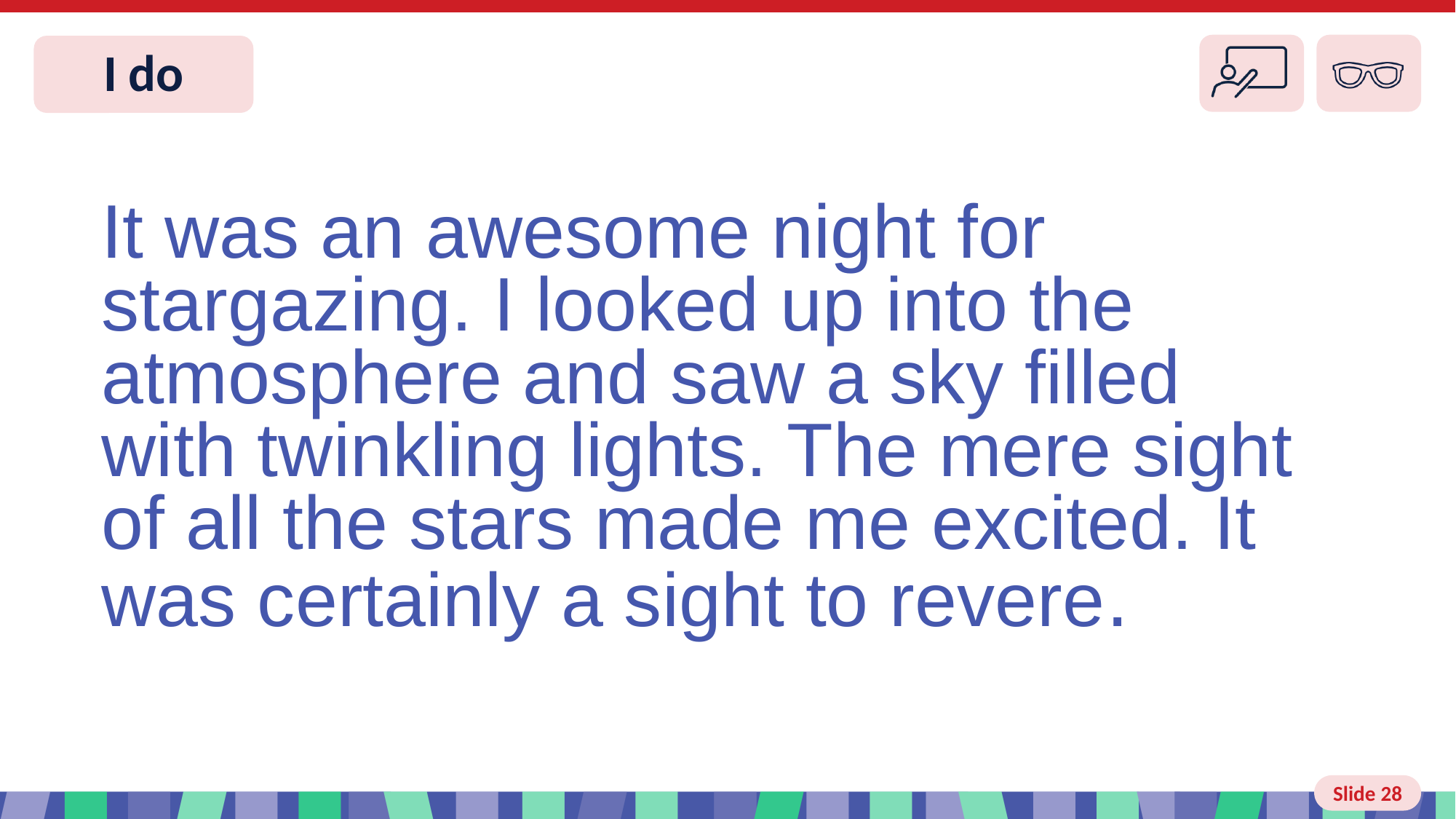

Slide 28 I do
It was an awesome night for stargazing. I looked up into the atmosphere and saw a sky filled
with twinkling lights. The mere sight of all the stars made me excited. It was certainly a sight to revere.